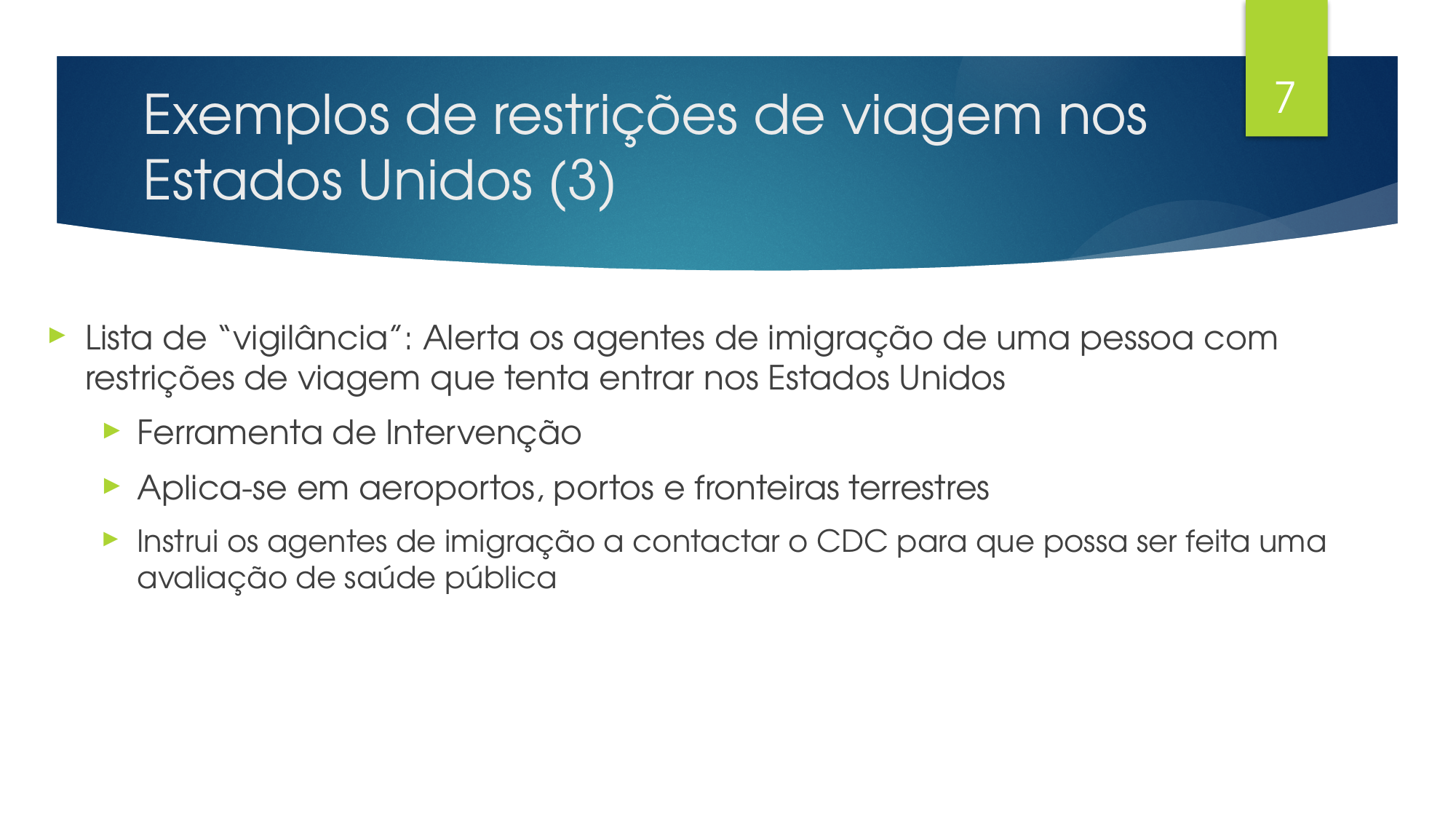

# Exemplos de restrições de viagem nos Estados Unidos (3)
7
Lista de “vigilância”: Alerta os agentes de imigração de uma pessoa com restrições de viagem que tenta entrar nos Estados Unidos
Ferramenta de Intervenção
Aplica-se em aeroportos, portos e fronteiras terrestres
Instrui os agentes de imigração a contactar o CDC para que possa ser feita uma avaliação de saúde pública